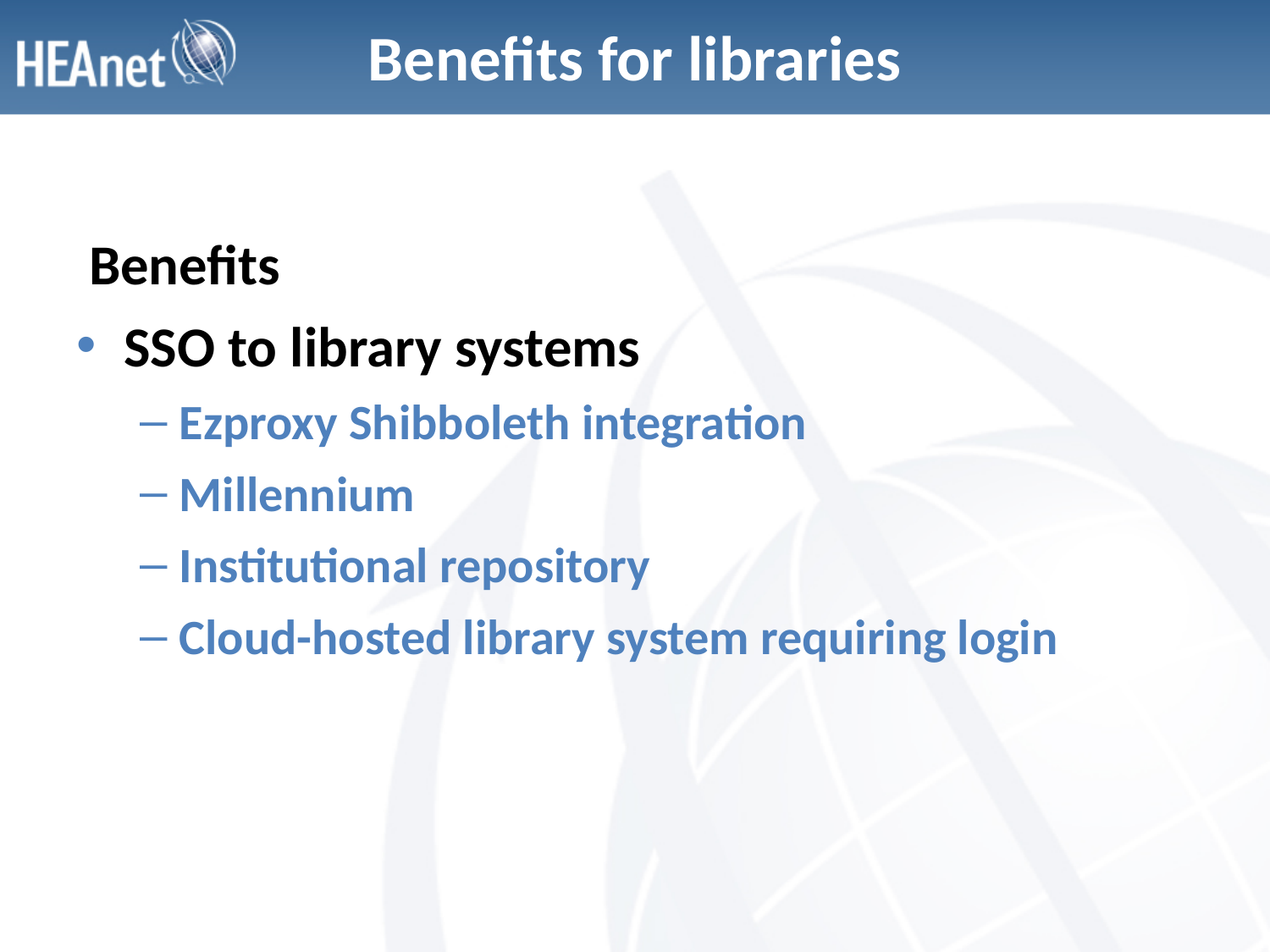

# Benefits for libraries
 Benefits
SSO to library systems
Ezproxy Shibboleth integration
Millennium
Institutional repository
Cloud-hosted library system requiring login